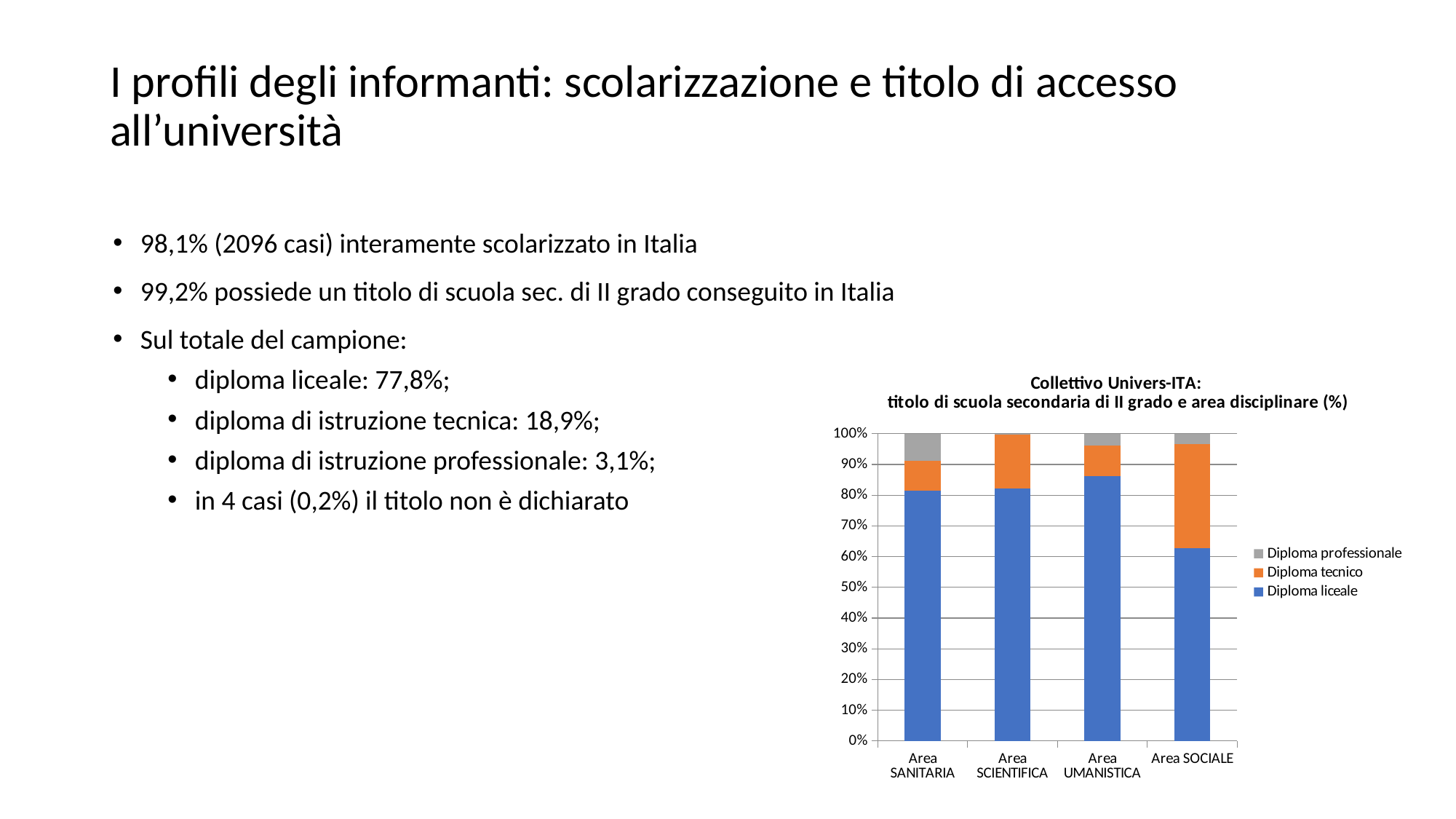

# I profili degli informanti: scolarizzazione e titolo di accesso all’università
98,1% (2096 casi) interamente scolarizzato in Italia
99,2% possiede un titolo di scuola sec. di II grado conseguito in Italia
Sul totale del campione:
diploma liceale: 77,8%;
diploma di istruzione tecnica: 18,9%;
diploma di istruzione professionale: 3,1%;
in 4 casi (0,2%) il titolo non è dichiarato

### Chart: Collettivo Univers-ITA:
titolo di scuola secondaria di II grado e area disciplinare (%)

| Category | Diploma liceale | Diploma tecnico | Diploma professionale |
|---|---|---|---|
| Area SANITARIA | 202.0 | 24.0 | 22.0 |
| Area SCIENTIFICA | 591.0 | 126.0 | 2.0 |
| Area UMANISTICA | 504.0 | 58.0 | 23.0 |
| Area SOCIALE | 365.0 | 196.0 | 20.0 |